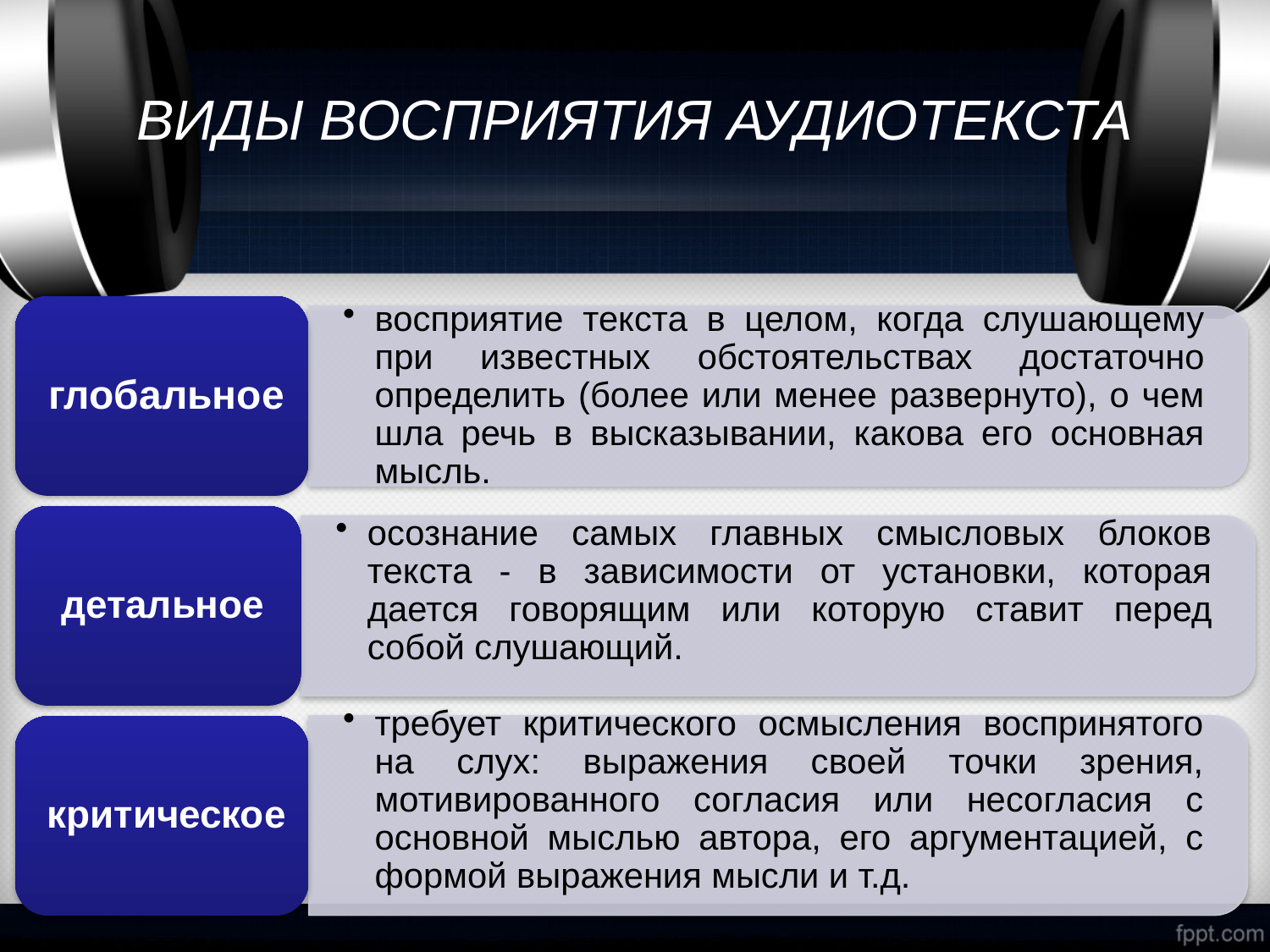

# ВИДЫ ВОСПРИЯТИЯ АУДИОТЕКСТА
восприятие текста в целом, когда слушающему при известных обстоятельствах достаточно определить (более или менее развернуто), о чем шла речь в высказывании, какова его основная мысль.
глобальное
осознание самых главных смысловых блоков текста - в зависимости от установки, которая дается говорящим или которую ставит перед собой слушающий.

детальное
требует критического осмысления воспринятого на слух: выражения своей точки зрения, мотивированного согласия или несогласия с основной мыслью автора, его аргументацией, с формой выражения мысли и т.д.

критическое